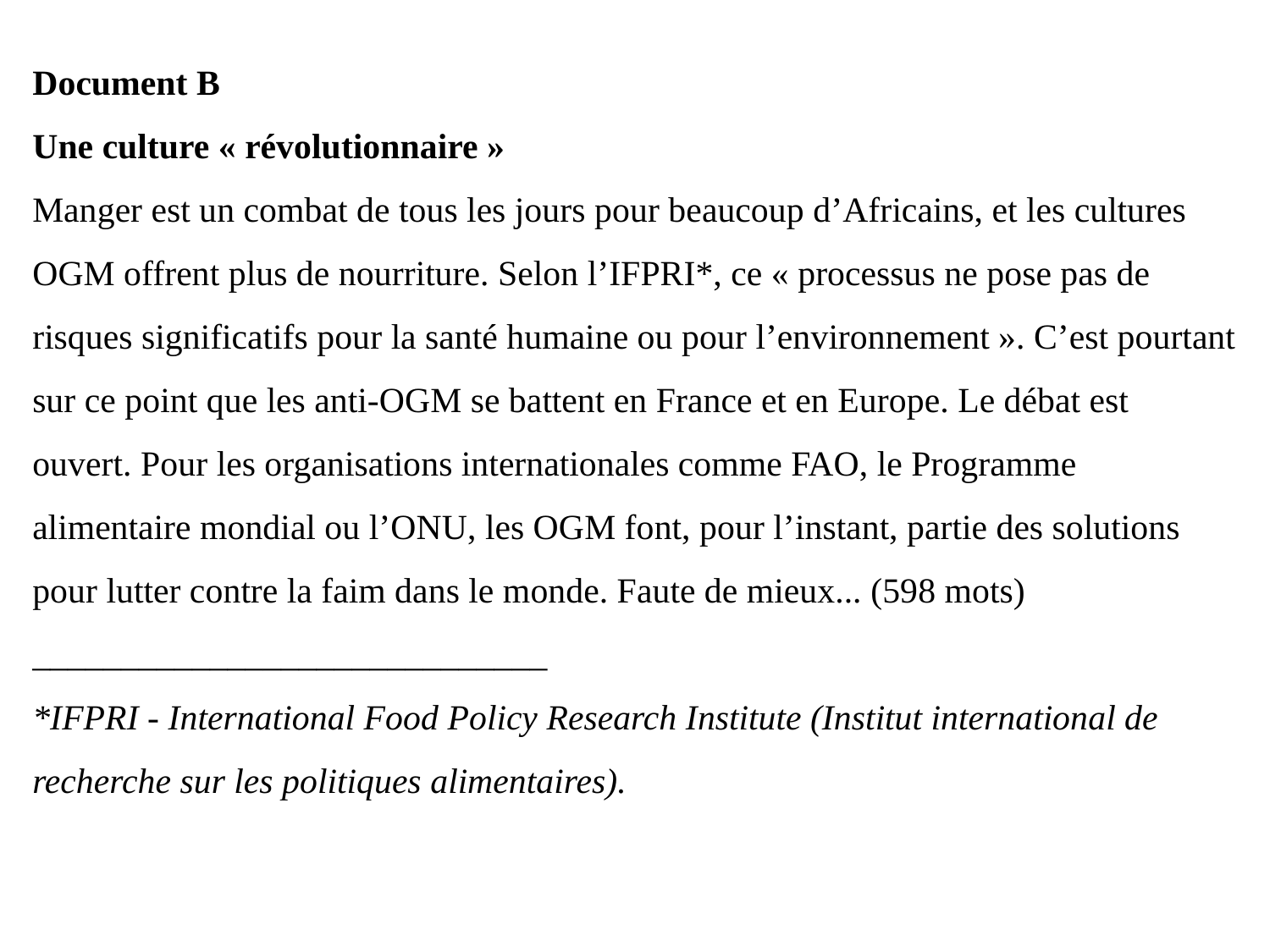

Document B
Une culture « révolutionnaire »
Manger est un combat de tous les jours pour beaucoup d’Africains, et les cultures OGM offrent plus de nourriture. Selon l’IFPRI*, ce « processus ne pose pas de risques significatifs pour la santé humaine ou pour l’environnement ». C’est pourtant sur ce point que les anti-OGM se battent en France et en Europe. Le débat est ouvert. Pour les organisations internationales comme FAO, le Programme alimentaire mondial ou l’ONU, les OGM font, pour l’instant, partie des solutions pour lutter contre la faim dans le monde. Faute de mieux... (598 mots)
_____________________________
*IFPRI - International Food Policy Research Institute (Institut international de recherche sur les politiques alimentaires).